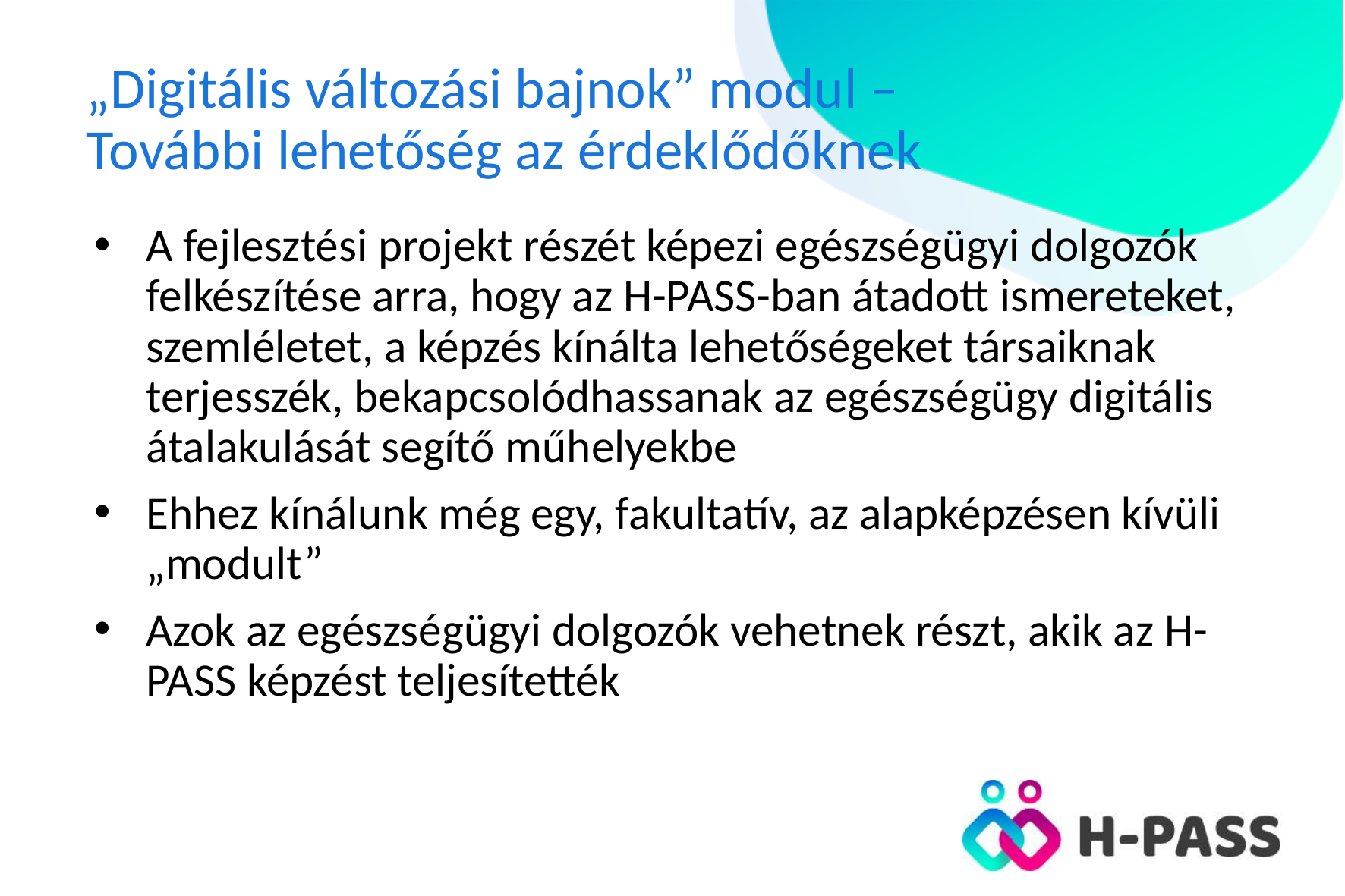

# „Digitális változási bajnok” modul – További lehetőség az érdeklődőknek
A fejlesztési projekt részét képezi egészségügyi dolgozók felkészítése arra, hogy az H-PASS-ban átadott ismereteket, szemléletet, a képzés kínálta lehetőségeket társaiknak terjesszék, bekapcsolódhassanak az egészségügy digitális átalakulását segítő műhelyekbe
Ehhez kínálunk még egy, fakultatív, az alapképzésen kívüli „modult”
Azok az egészségügyi dolgozók vehetnek részt, akik az H-PASS képzést teljesítették